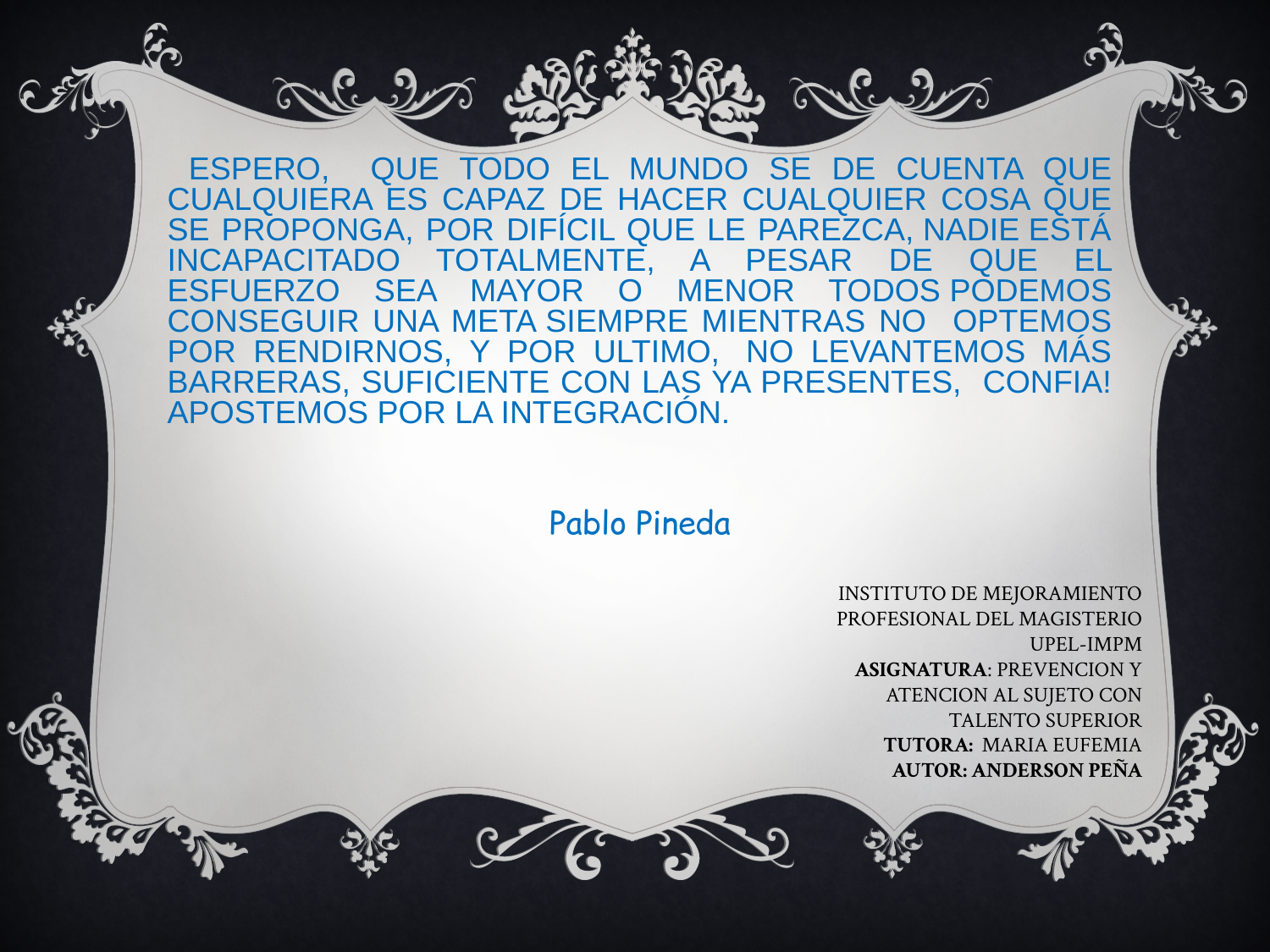

ESPERO,  QUE TODO EL MUNDO SE DE CUENTA QUE CUALQUIERA ES CAPAZ DE HACER CUALQUIER COSA QUE SE PROPONGA, POR DIFÍCIL QUE LE PAREZCA, NADIE ESTÁ INCAPACITADO TOTALMENTE, A PESAR DE QUE EL ESFUERZO SEA MAYOR O MENOR TODOS PODEMOS CONSEGUIR UNA META SIEMPRE MIENTRAS NO  OPTEMOS POR RENDIRNOS, Y POR ULTIMO,  NO LEVANTEMOS MÁS BARRERAS, SUFICIENTE CON LAS YA PRESENTES,  CONFIA! APOSTEMOS POR LA INTEGRACIÓN.

                                           Pablo Pineda

INSTITUTO DE MEJORAMIENTO
PROFESIONAL DEL MAGISTERIO
                  UPEL-IMPM
ASIGNATURA: PREVENCION Y
 ATENCION AL SUJETO CON
TALENTO SUPERIOR
TUTORA:  MARIA EUFEMIA
AUTOR: ANDERSON PEÑA